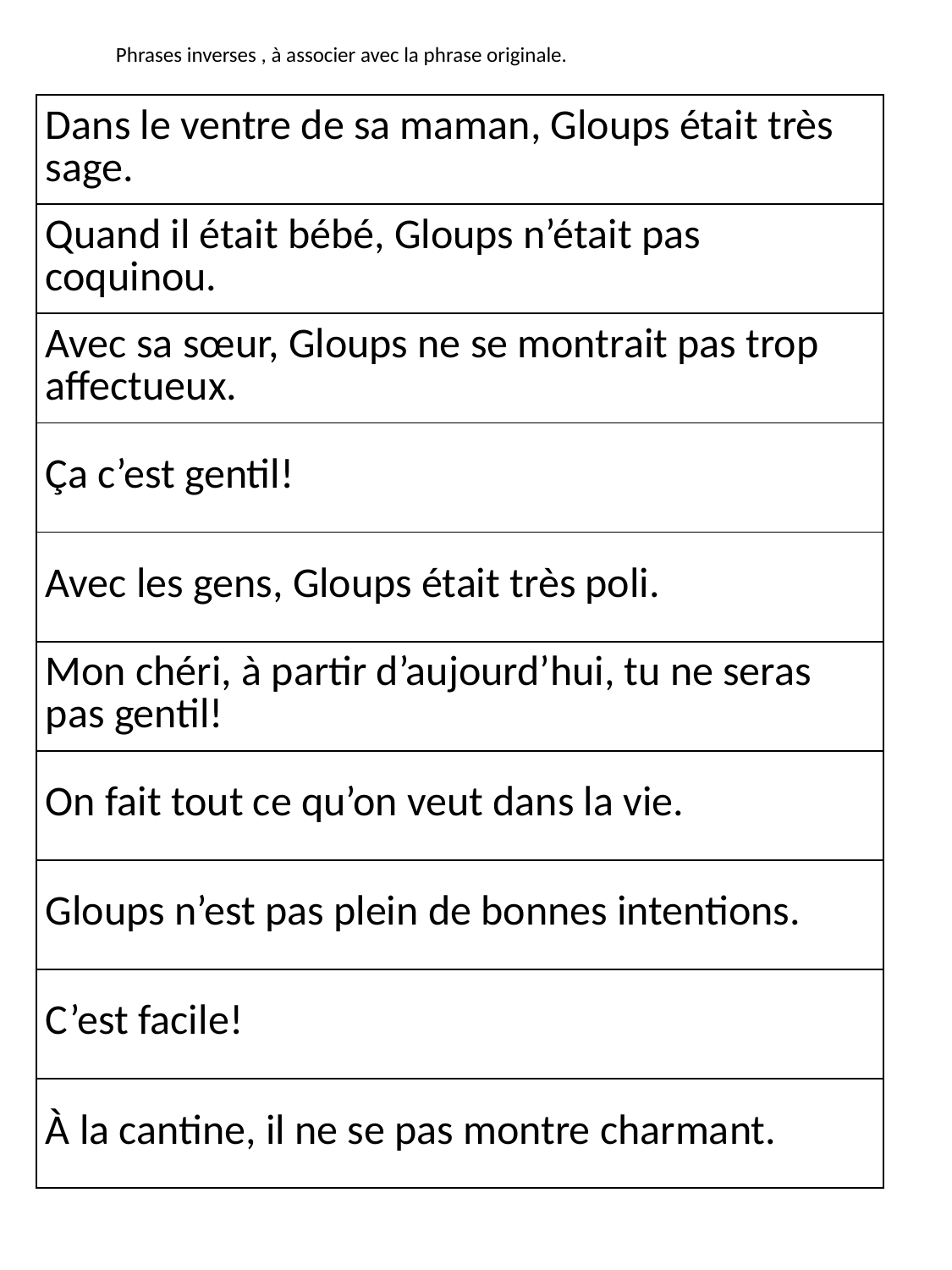

Phrases inverses , à associer avec la phrase originale.
| Dans le ventre de sa maman, Gloups était très sage. |
| --- |
| Quand il était bébé, Gloups n’était pas coquinou. |
| Avec sa sœur, Gloups ne se montrait pas trop affectueux. |
| Ça c’est gentil! |
| Avec les gens, Gloups était très poli. |
| Mon chéri, à partir d’aujourd’hui, tu ne seras pas gentil! |
| On fait tout ce qu’on veut dans la vie. |
| Gloups n’est pas plein de bonnes intentions. |
| C’est facile! |
| À la cantine, il ne se pas montre charmant. |